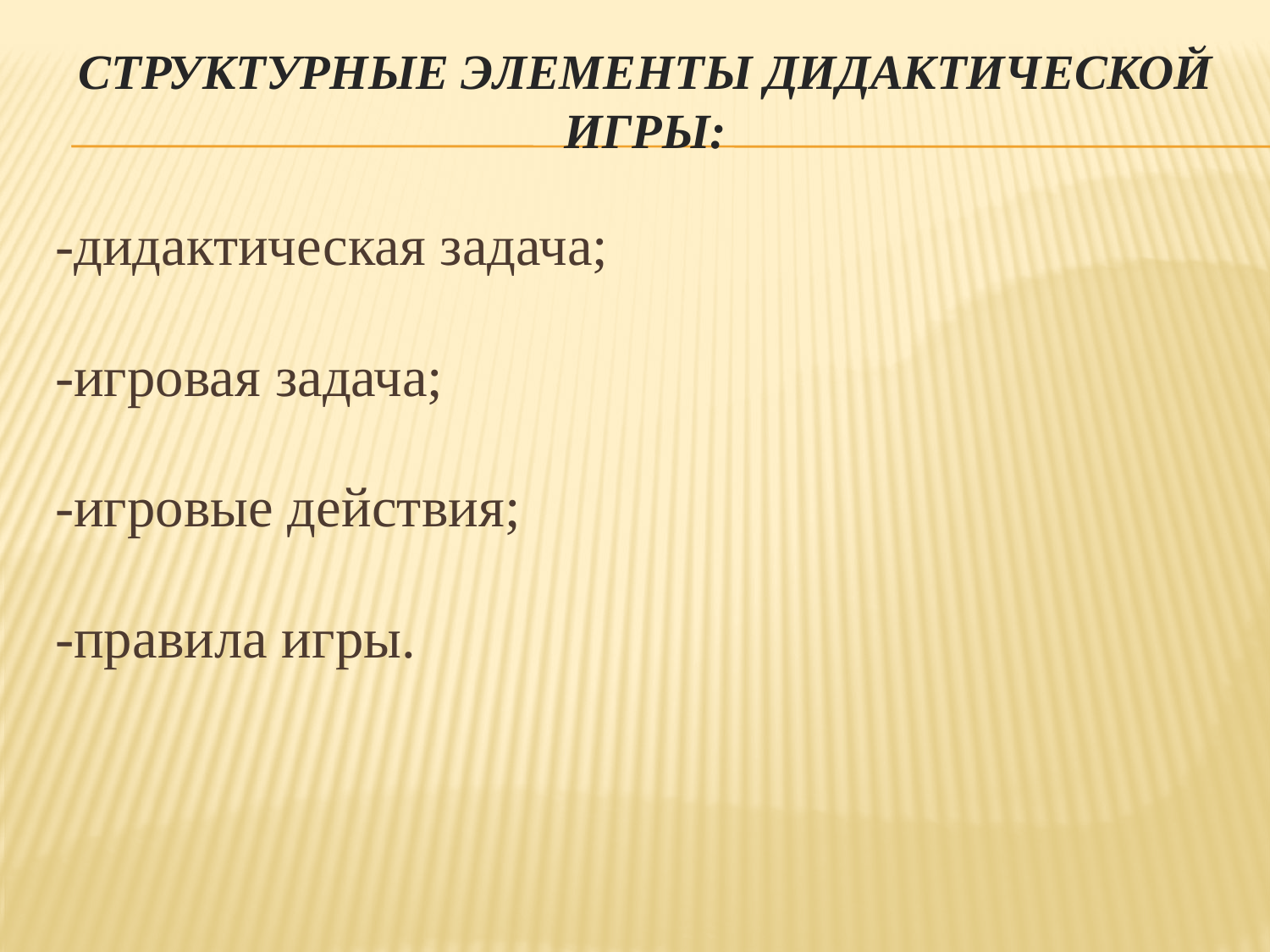

# Структурные элементы дидактической игры:
-дидактическая задача;

-игровая задача;

-игровые действия;

-правила игры.